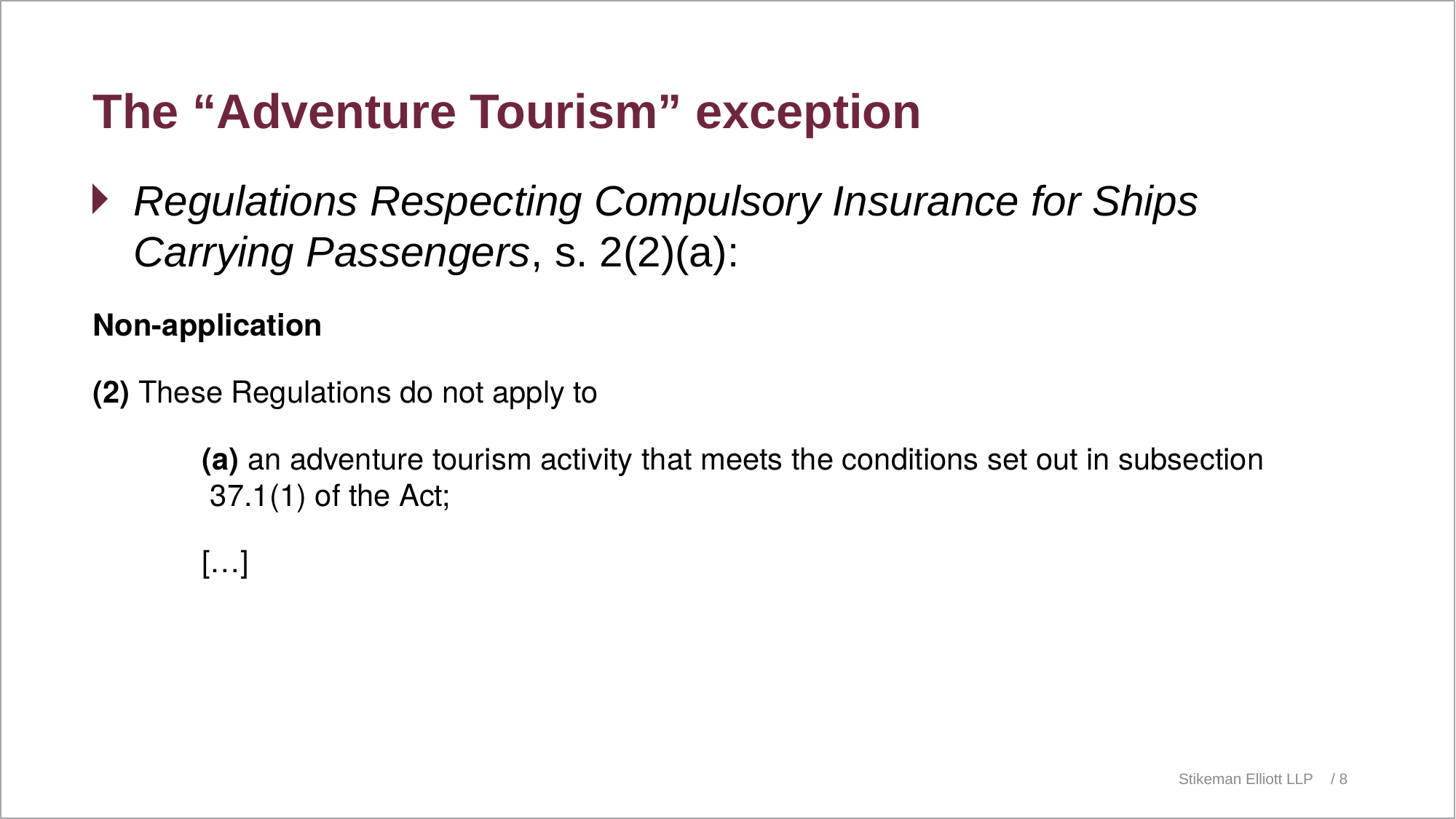

# The “Adventure Tourism” exception
Regulations Respecting Compulsory Insurance for Ships Carrying Passengers, s. 2(2)(a):
Non-application
(2) These Regulations do not apply to
	(a) an adventure tourism activity that meets the conditions set out in subsection		 37.1(1) of the Act;
	[…]

Stikeman Elliott LLP
/ 8